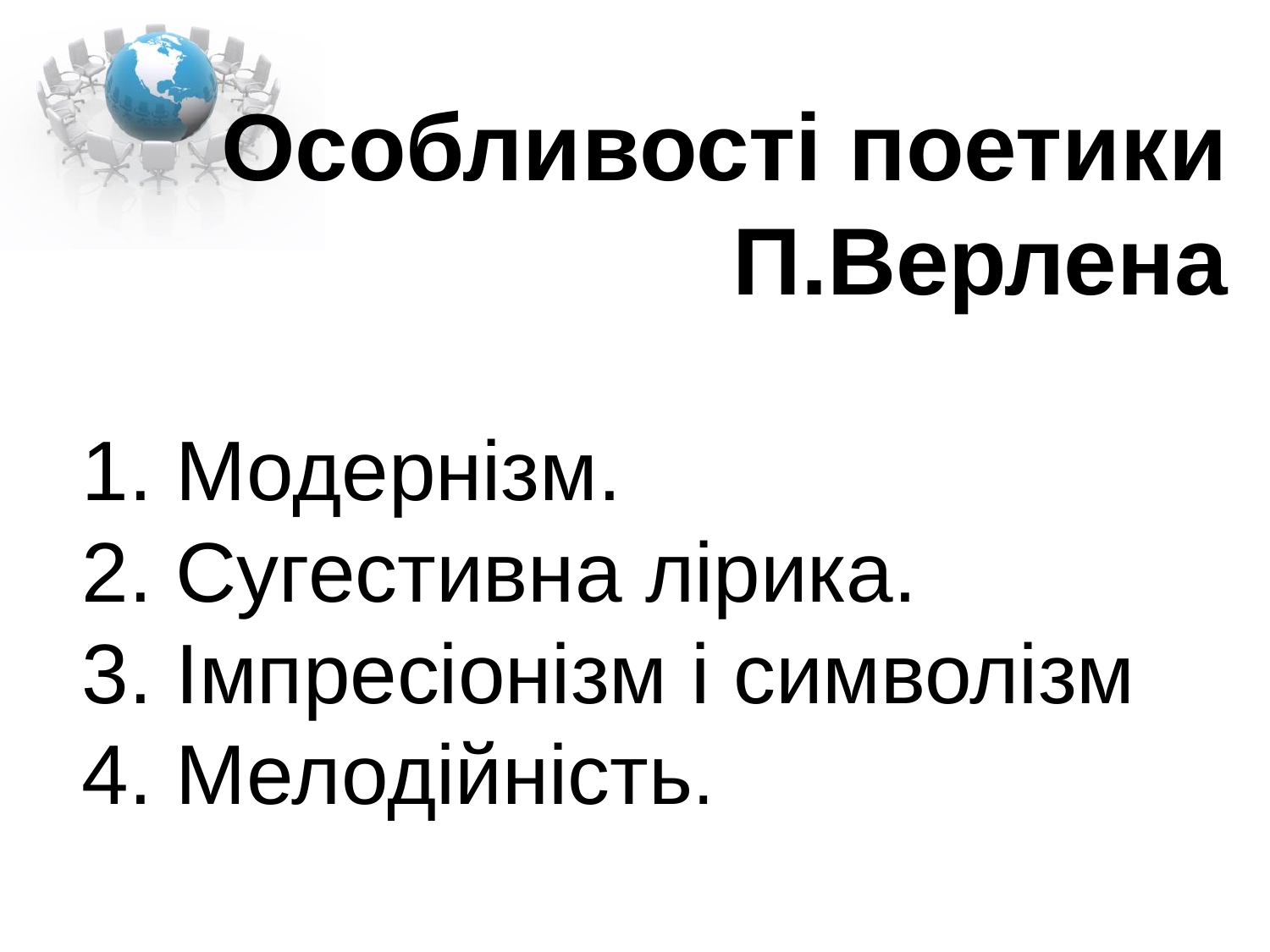

Особливості поетики П.Верлена

1. Модернізм.
2. Сугестивна лірика.
3. Імпресіонізм і символізм
4. Мелодійність.